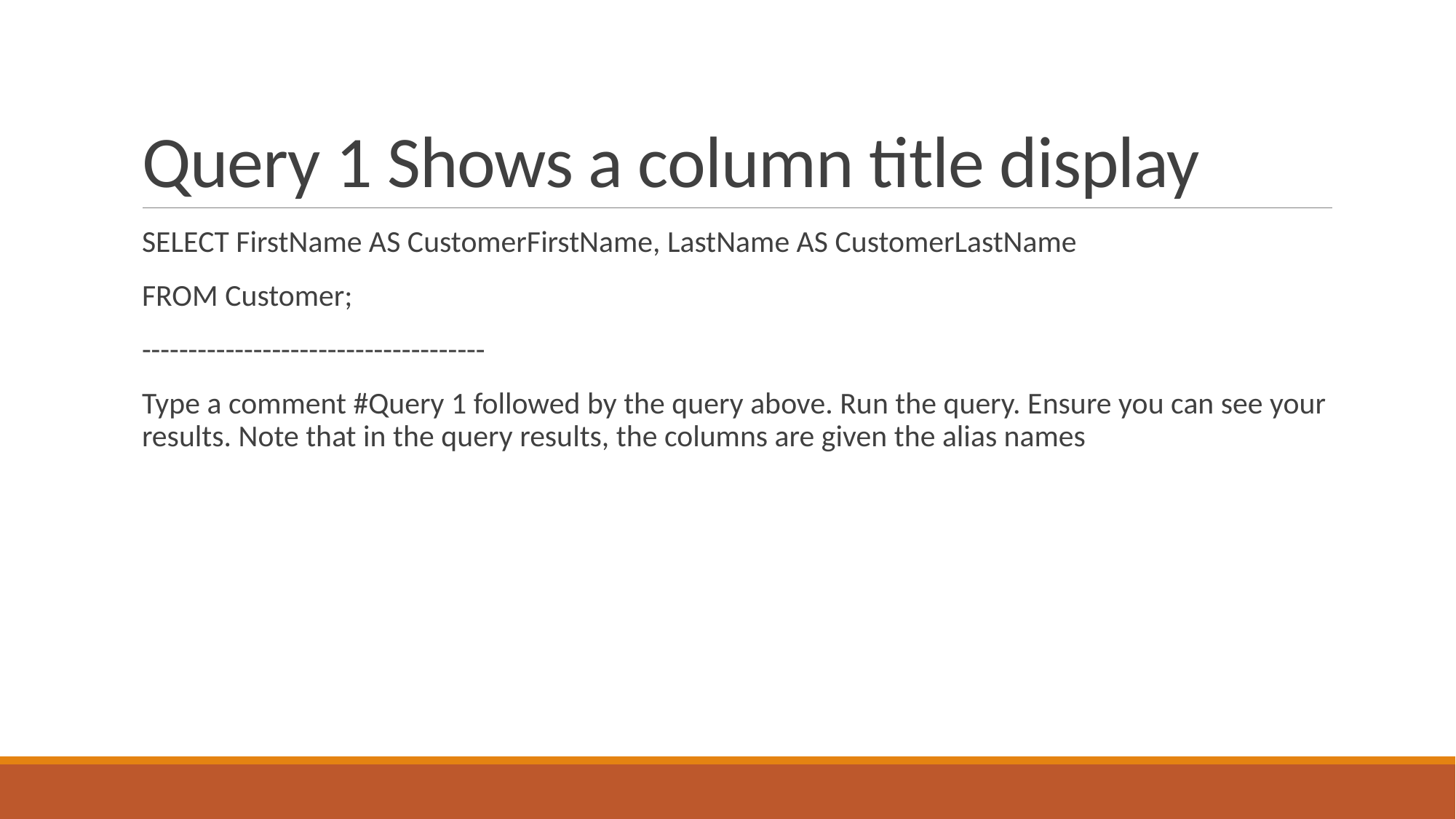

# Query 1 Shows a column title display
SELECT FirstName AS CustomerFirstName, LastName AS CustomerLastName
FROM Customer;
-------------------------------------
Type a comment #Query 1 followed by the query above. Run the query. Ensure you can see your results. Note that in the query results, the columns are given the alias names